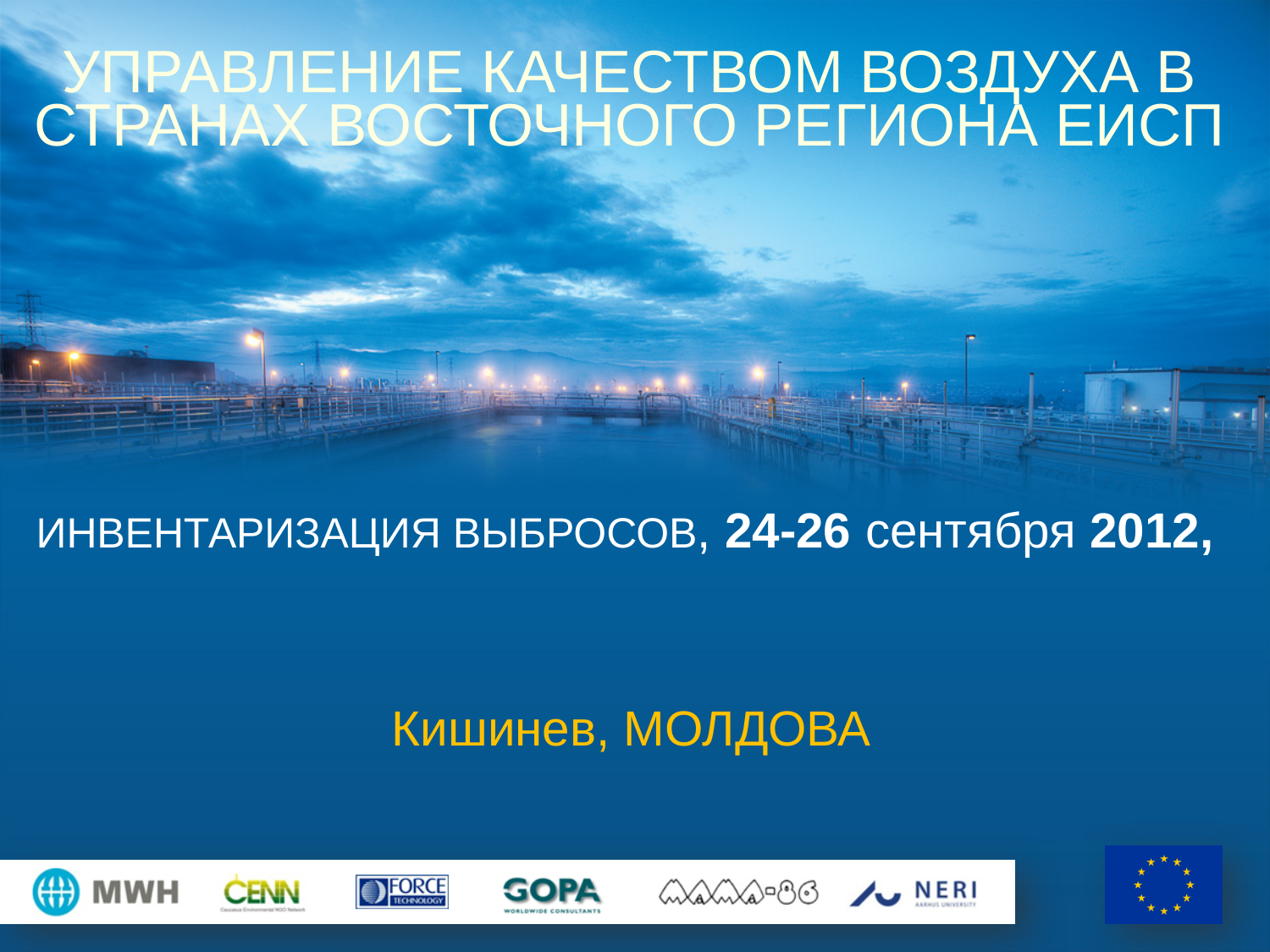

# УПРАВЛЕНИЕ КАЧЕСТВОМ ВОЗДУХА В СТРАНАХ ВОСТОЧНОГО РЕГИОНА ЕИСП
ИНВЕНТАРИЗАЦИЯ ВЫБРОСОВ, 24-26 сентября 2012,

Кишинев, МОЛДОВА